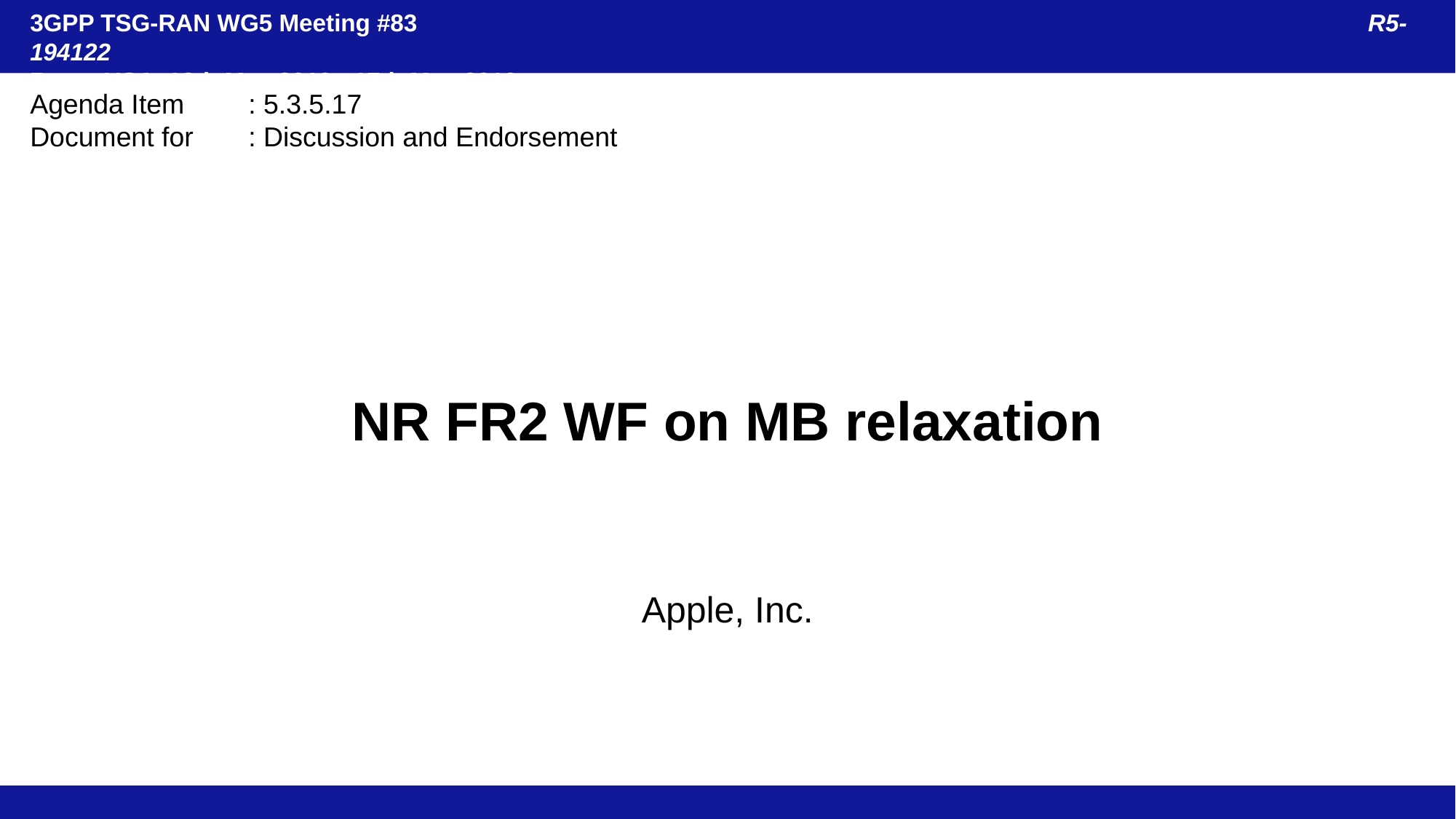

3GPP TSG-RAN WG5 Meeting #83						                                                     R5-194122
Reno, USA, 13th May 2019 - 17th May 2019
Agenda Item	: 5.3.5.17
Document for	: Discussion and Endorsement
# NR FR2 WF on MB relaxation

Apple, Inc.